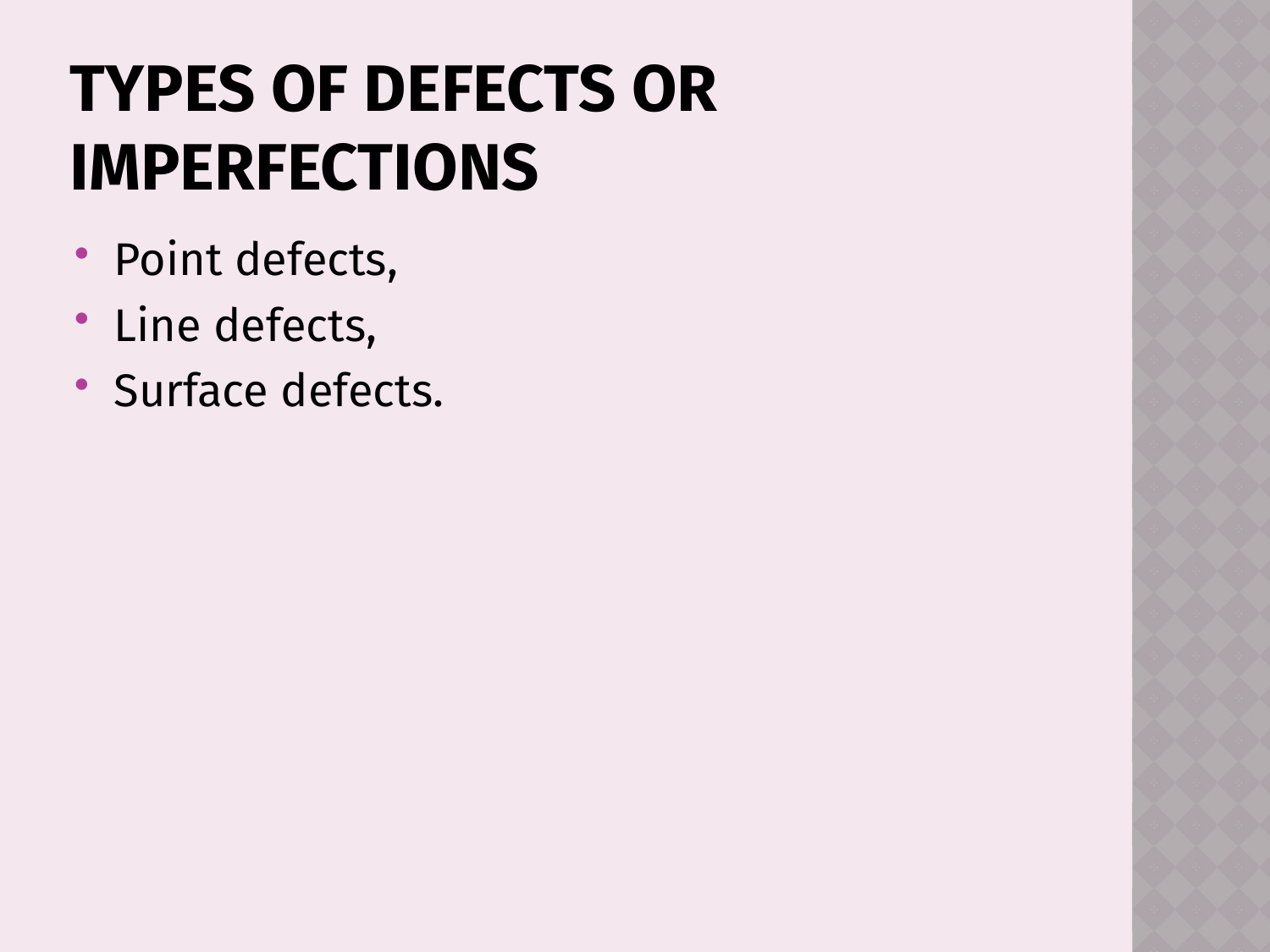

# Types of defects or imperfections
Point defects,
Line defects,
Surface defects.